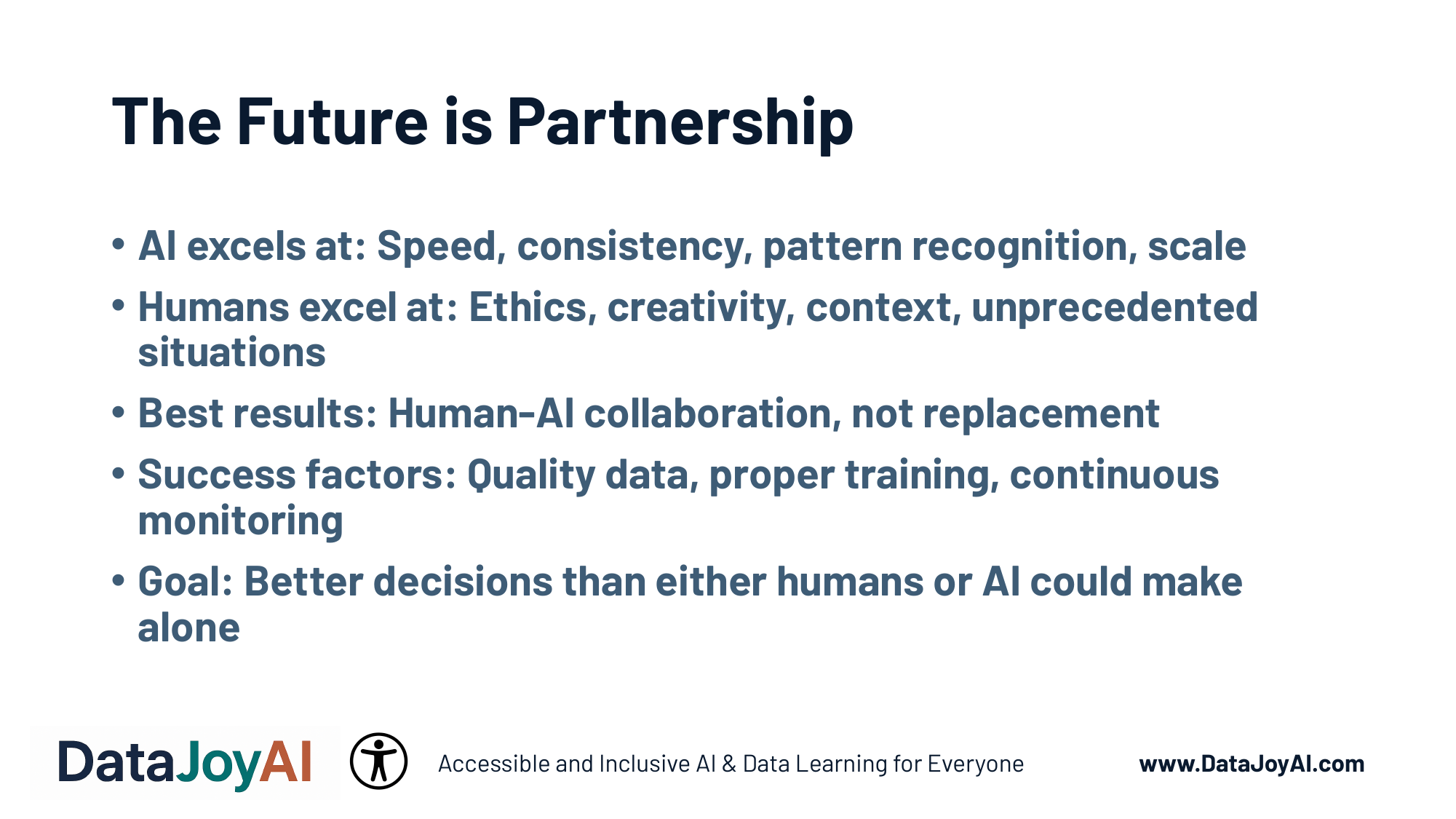

# The Future is Partnership
AI excels at: Speed, consistency, pattern recognition, scale
Humans excel at: Ethics, creativity, context, unprecedented situations
Best results: Human-AI collaboration, not replacement
Success factors: Quality data, proper training, continuous monitoring
Goal: Better decisions than either humans or AI could make alone